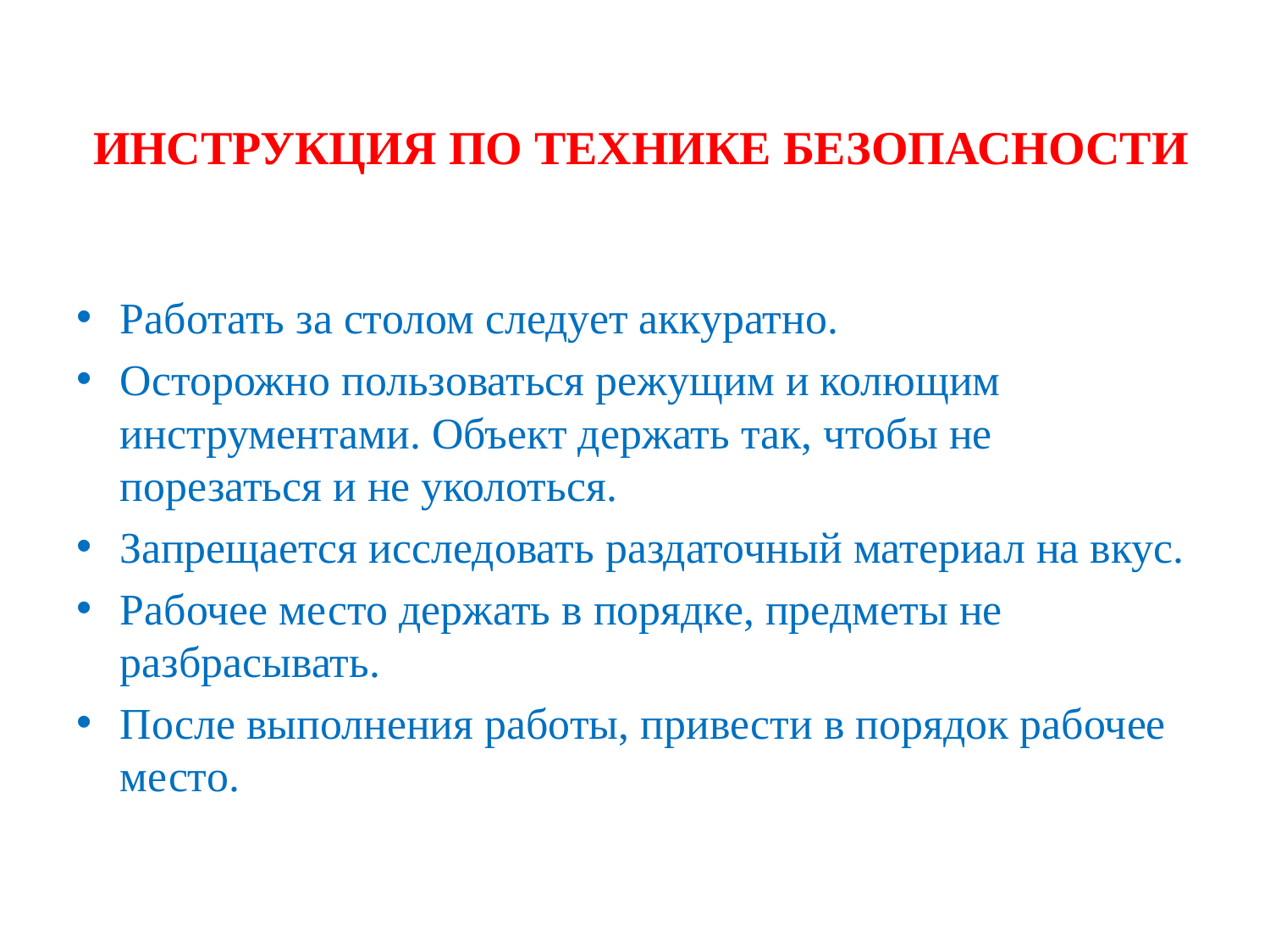

# ИНСТРУКЦИЯ ПО ТЕХНИКЕ БЕЗОПАСНОСТИ

Работать за столом следует аккуратно.
Осторожно пользоваться режущим и колющим инструментами. Объект держать так, чтобы не порезаться и не уколоться.
Запрещается исследовать раздаточный материал на вкус.
Рабочее место держать в порядке, предметы не разбрасывать.
После выполнения работы, привести в порядок рабочее место.